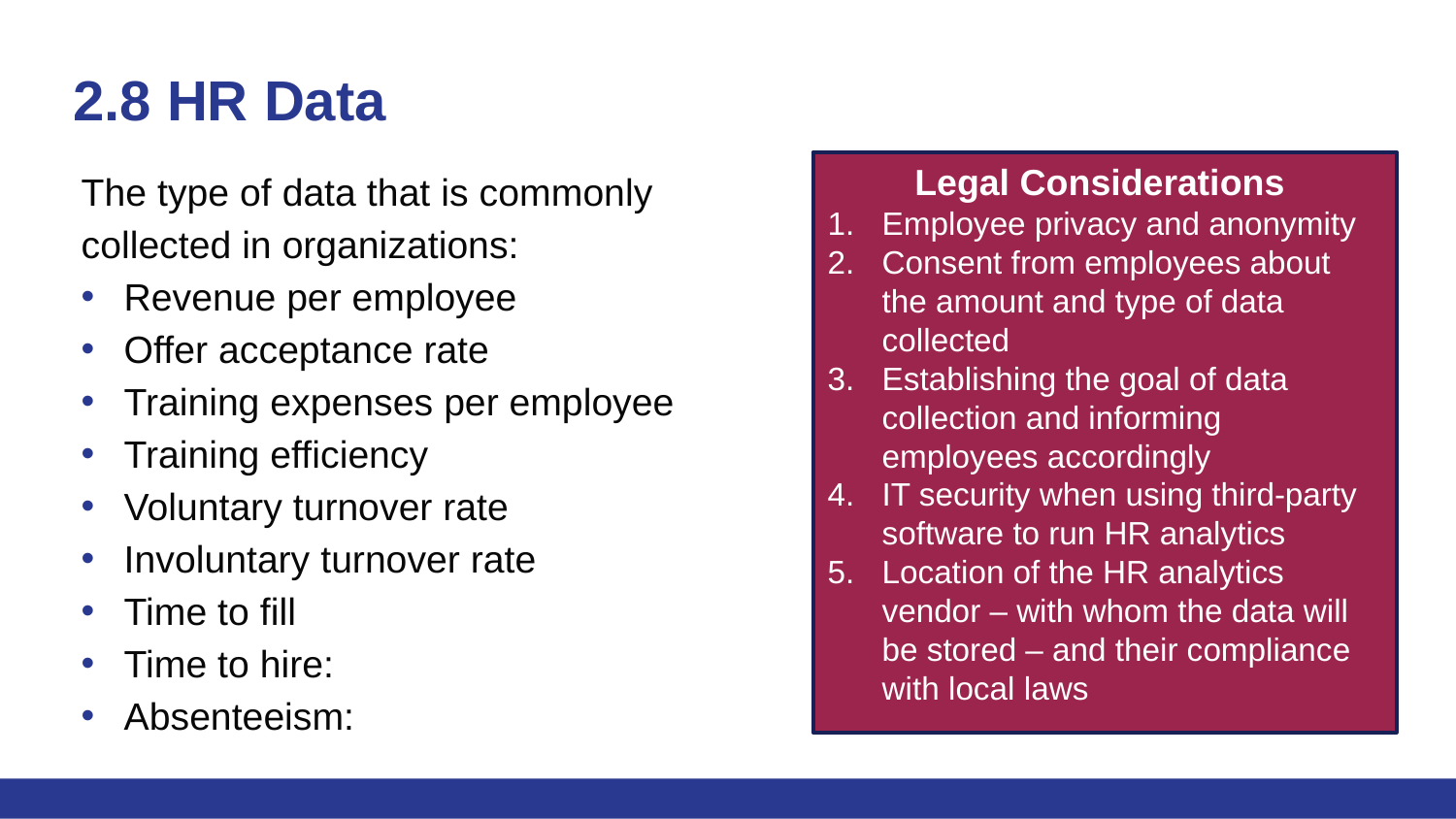

# 2.8 HR Data
The type of data that is commonly collected in organizations:
Revenue per employee
Offer acceptance rate
Training expenses per employee
Training efficiency
Voluntary turnover rate
Involuntary turnover rate
Time to fill
Time to hire:
Absenteeism:
Legal Considerations
Employee privacy and anonymity
Consent from employees about the amount and type of data collected
Establishing the goal of data collection and informing employees accordingly
IT security when using third-party software to run HR analytics
Location of the HR analytics vendor – with whom the data will be stored – and their compliance with local laws